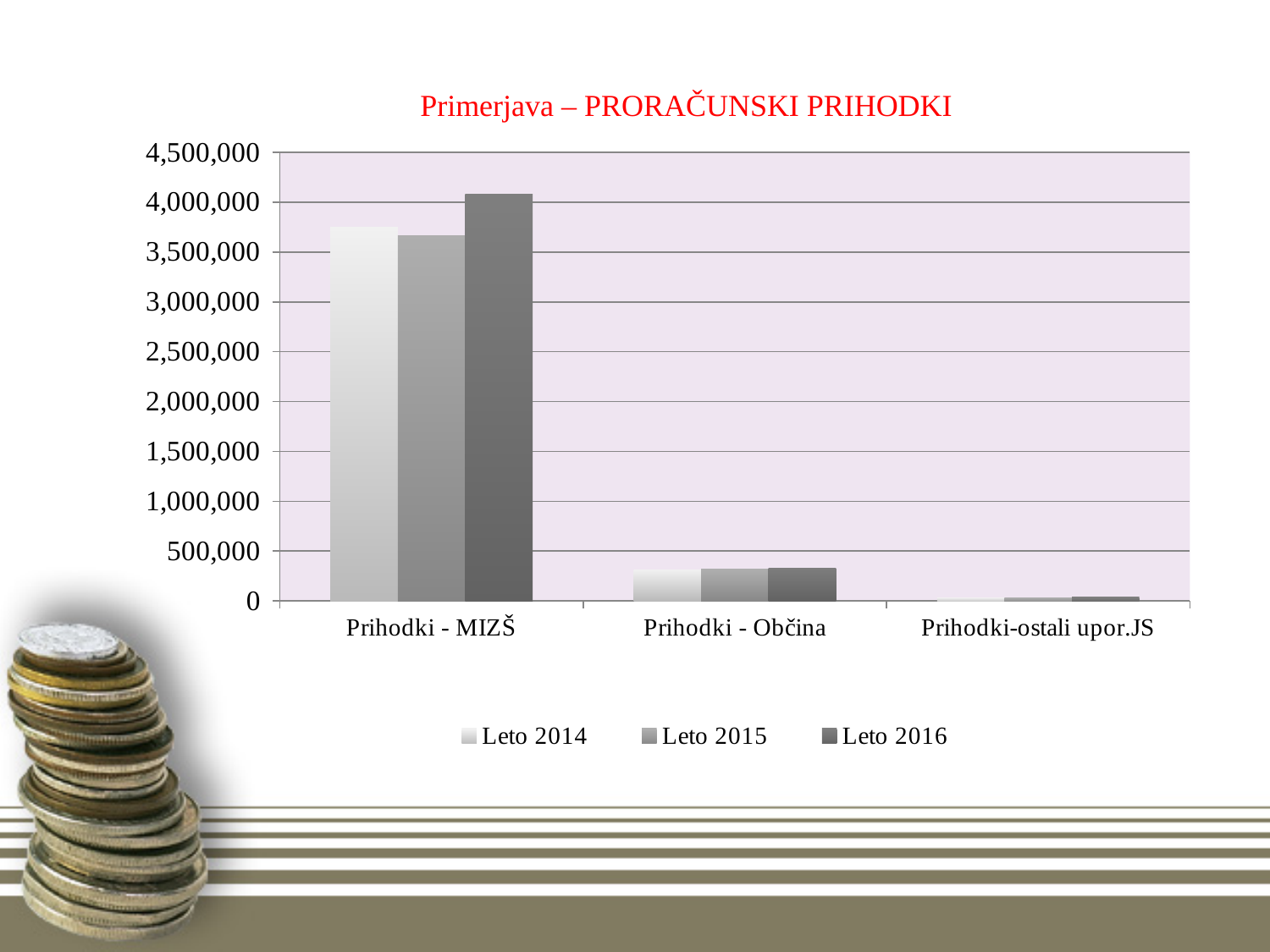

# Primerjava – PRORAČUNSKI PRIHODKI

### Chart

| Category | Leto 2014 | Leto 2015 | Leto 2016 |
|---|---|---|---|
| Prihodki - MIZŠ | 3751668.0 | 3667501.0 | 4076843.0 |
| Prihodki - Občina | 308717.0 | 321692.0 | 331743.0 |
| Prihodki-ostali upor.JS | 30071.0 | 32442.0 | 40274.0 |